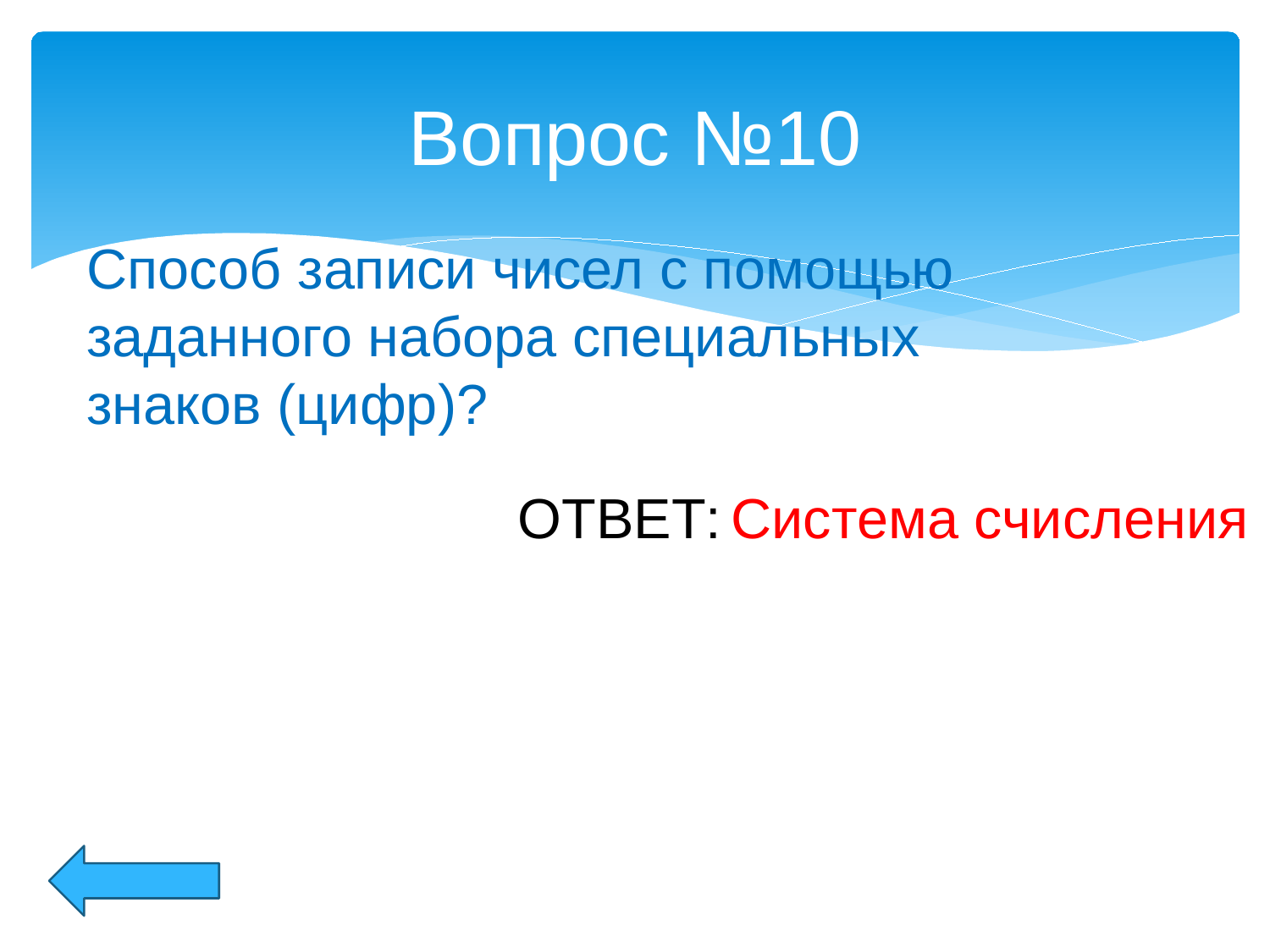

# Вопрос №10
Способ записи чисел с помощью заданного набора специальных знаков (цифр)?
ОТВЕТ:
Система счисления